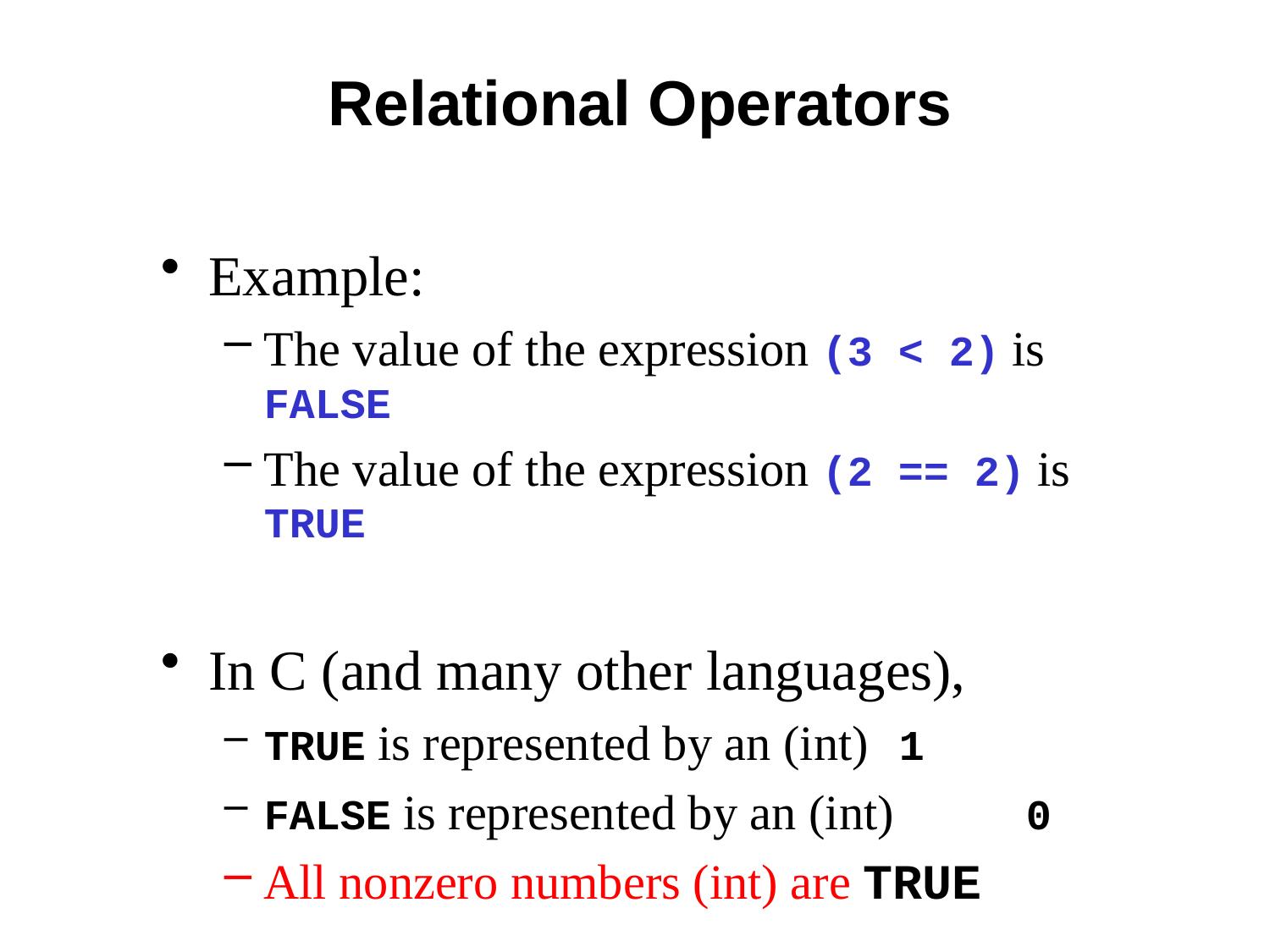

# Relational Operators
Example:
The value of the expression (3 < 2) is  FALSE
The value of the expression (2 == 2) is TRUE

In C (and many other languages),
TRUE is represented by an (int) 	1
FALSE is represented by an (int) 	0
All nonzero numbers (int) are TRUE